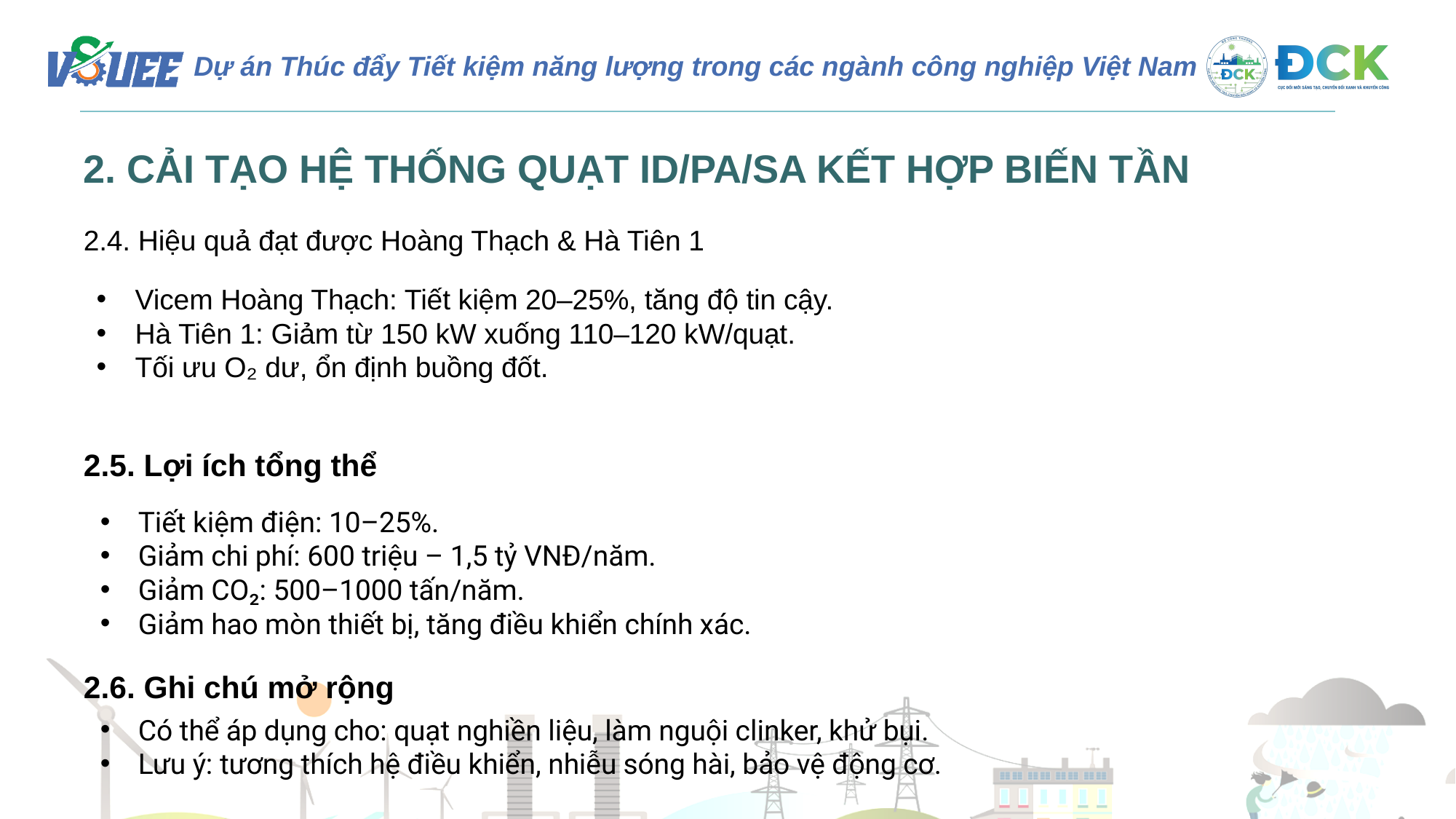

2. CẢI TẠO HỆ THỐNG QUẠT ID/PA/SA KẾT HỢP BIẾN TẦN
2.4. Hiệu quả đạt được Hoàng Thạch & Hà Tiên 1
Vicem Hoàng Thạch: Tiết kiệm 20–25%, tăng độ tin cậy.
Hà Tiên 1: Giảm từ 150 kW xuống 110–120 kW/quạt.
Tối ưu O₂ dư, ổn định buồng đốt.
2.5. Lợi ích tổng thể
Tiết kiệm điện: 10–25%.
Giảm chi phí: 600 triệu – 1,5 tỷ VNĐ/năm.
Giảm CO₂: 500–1000 tấn/năm.
Giảm hao mòn thiết bị, tăng điều khiển chính xác.
2.6. Ghi chú mở rộng
Có thể áp dụng cho: quạt nghiền liệu, làm nguội clinker, khử bụi.
Lưu ý: tương thích hệ điều khiển, nhiễu sóng hài, bảo vệ động cơ.